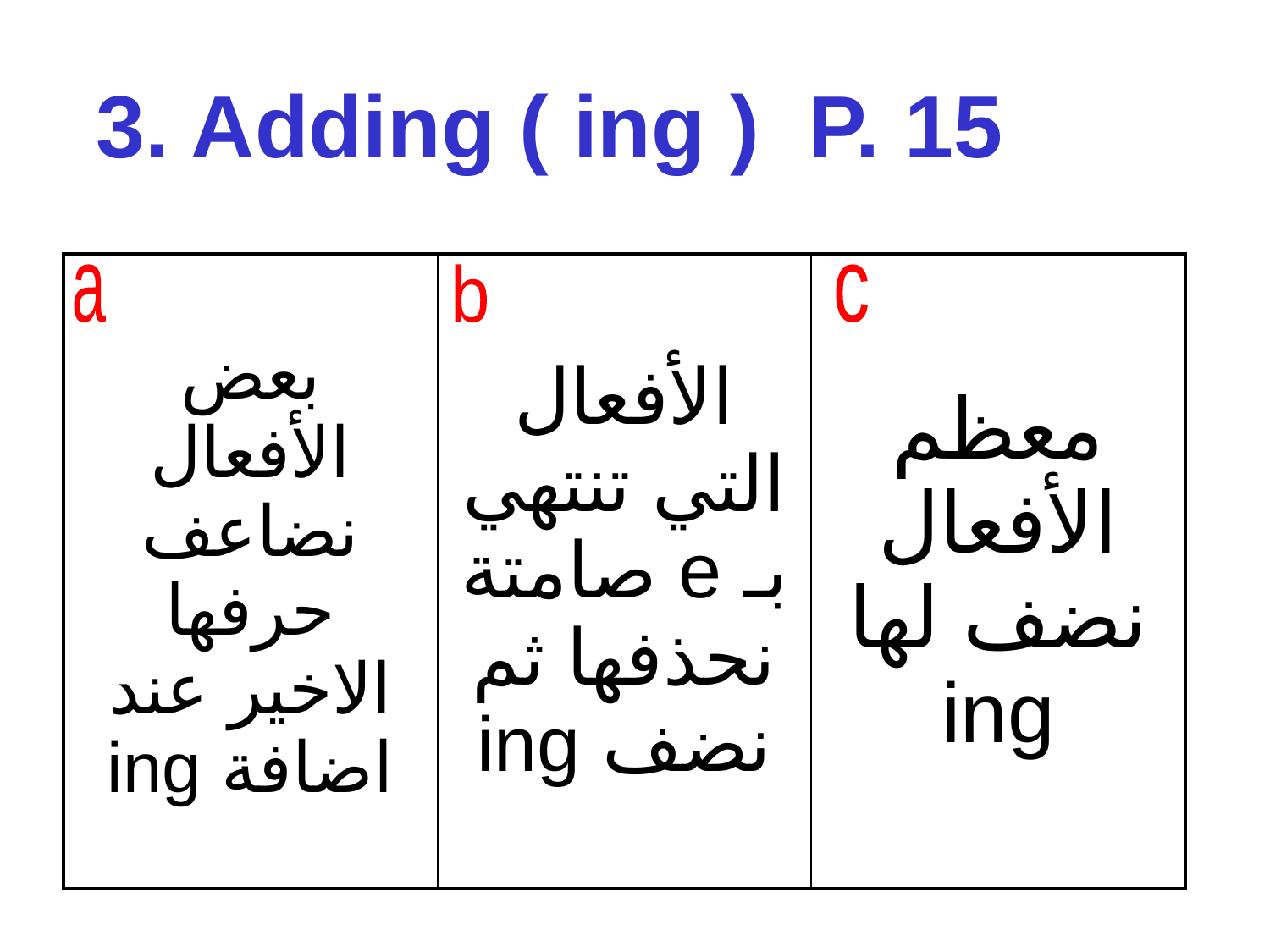

3. Adding ( ing )  P. 15
| بعض الأفعال نضاعف حرفها الاخير عند اضافة ing | الأفعال التي تنتهي بـ e صامتة نحذفها ثم نضف ing | معظم الأفعال نضف لها ing |
| --- | --- | --- |
a
b
c